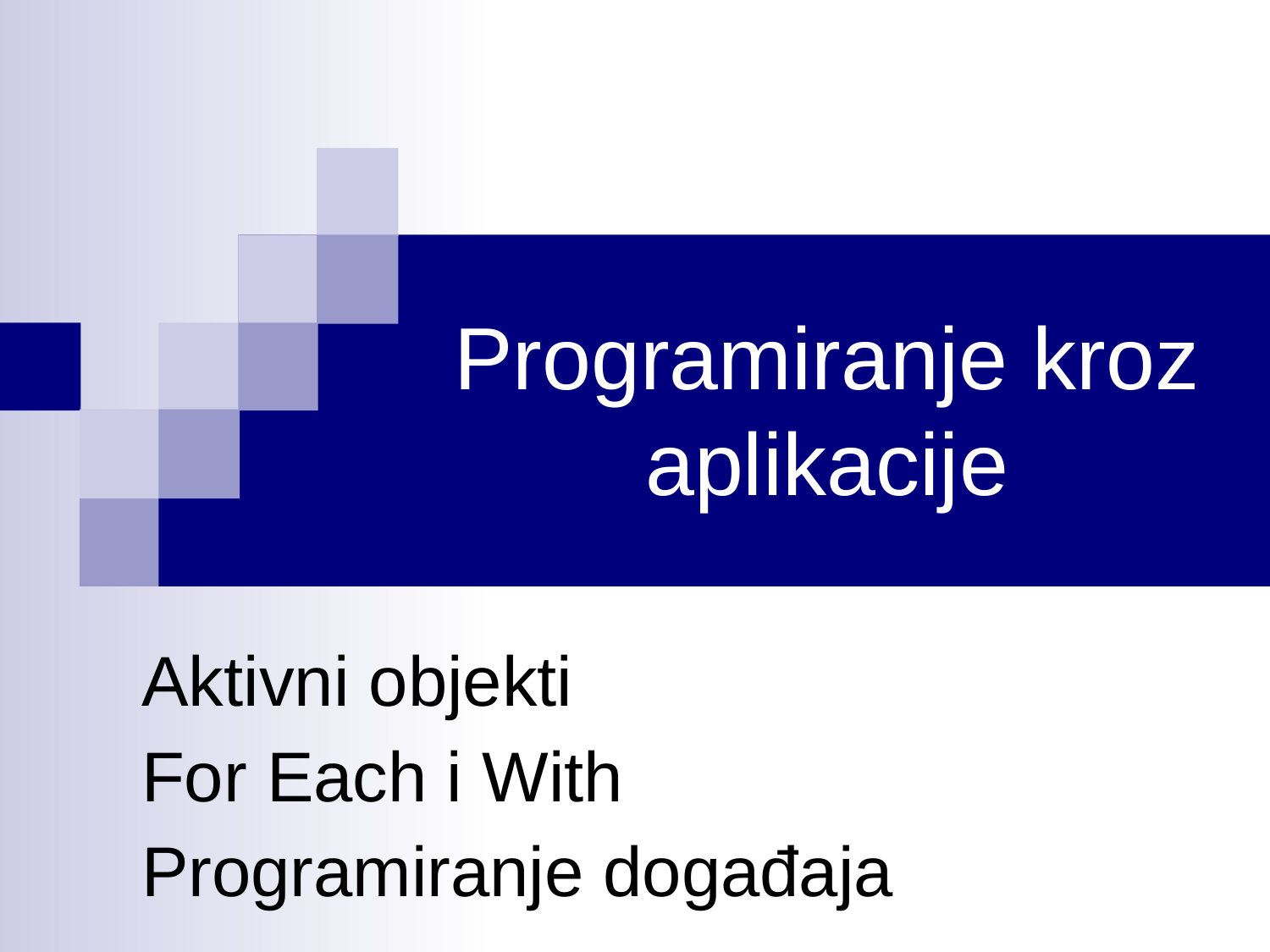

# Programiranje kroz aplikacije
Aktivni objekti
For Each i With
Programiranje događaja